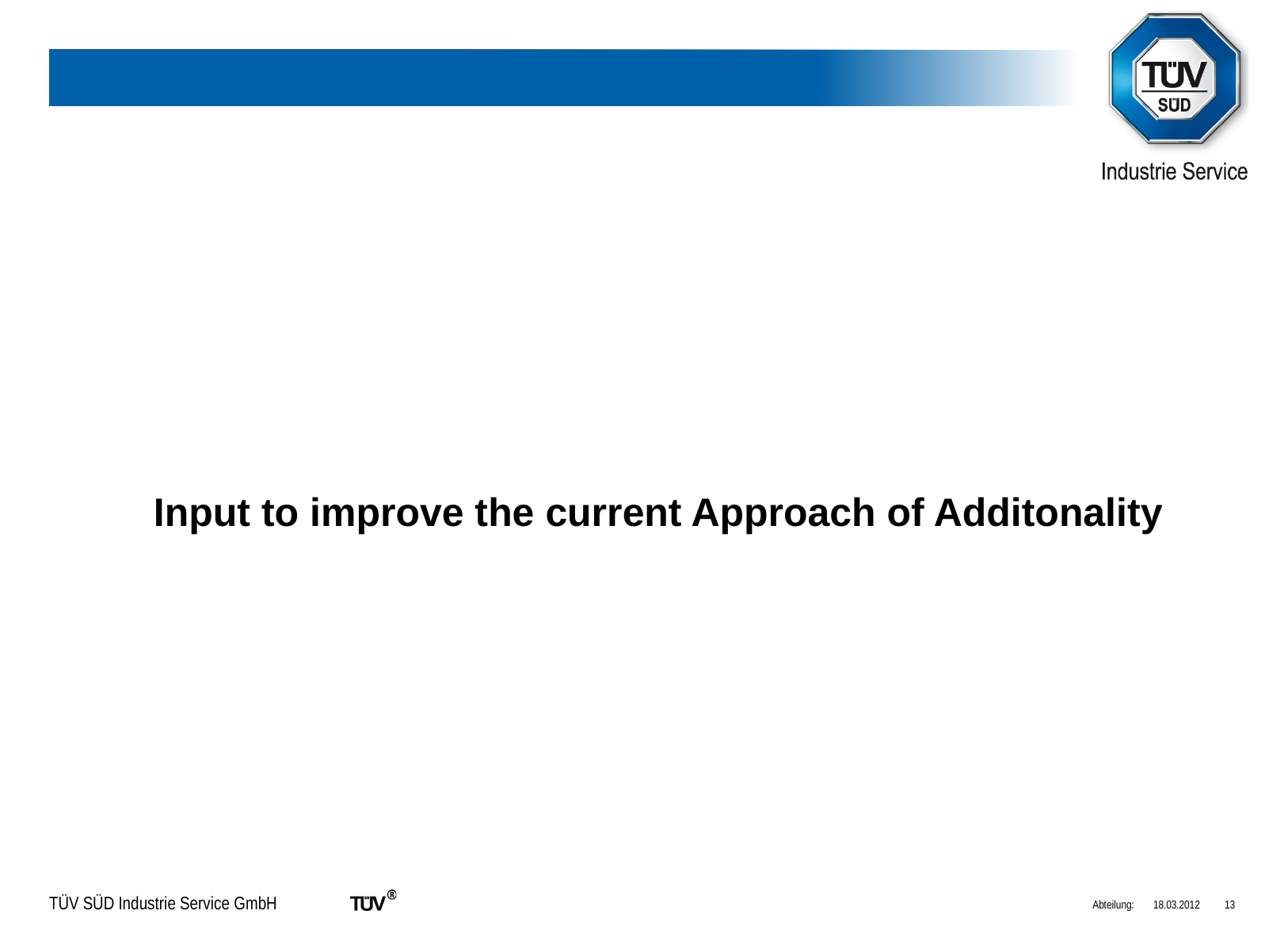

#

Input to improve the current Approach of Additonality

Abteilung:
18.03.2012
13